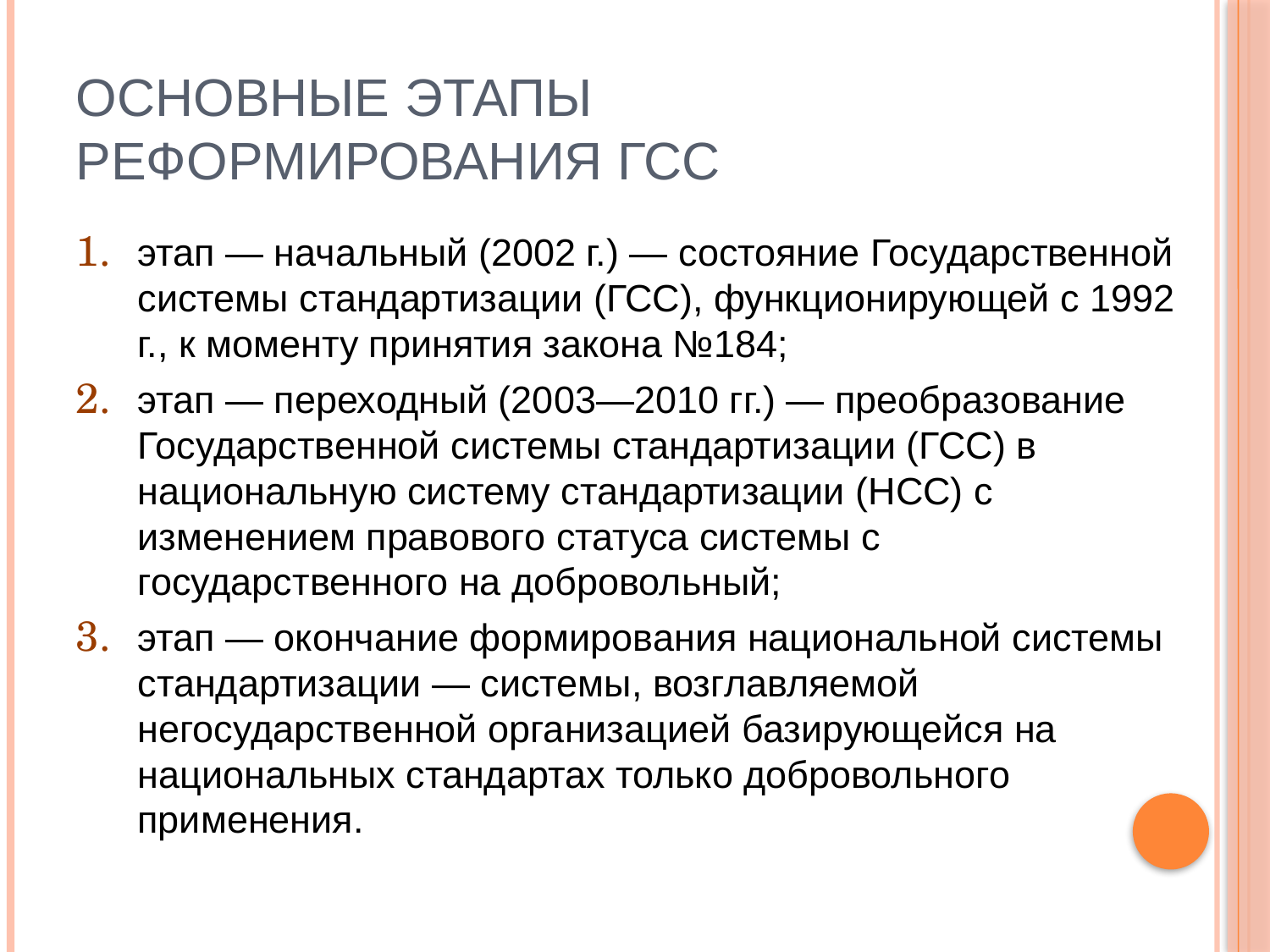

# Основные этапы реформирования ГСС
этап — начальный (2002 г.) — состояние Государственной системы стандартизации (ГСС), функционирующей с 1992 г., к моменту принятия закона №184;
этап — переходный (2003—2010 гг.) — преобразование Государственной системы стандартизации (ГСС) в национальную систему стандартизации (НСС) с изменением правового статуса системы с государственного на добровольный;
этап — окончание формирования национальной системы стандартизации — системы, возглавляемой негосударственной организацией базирующейся на национальных стандартах только добровольного применения.